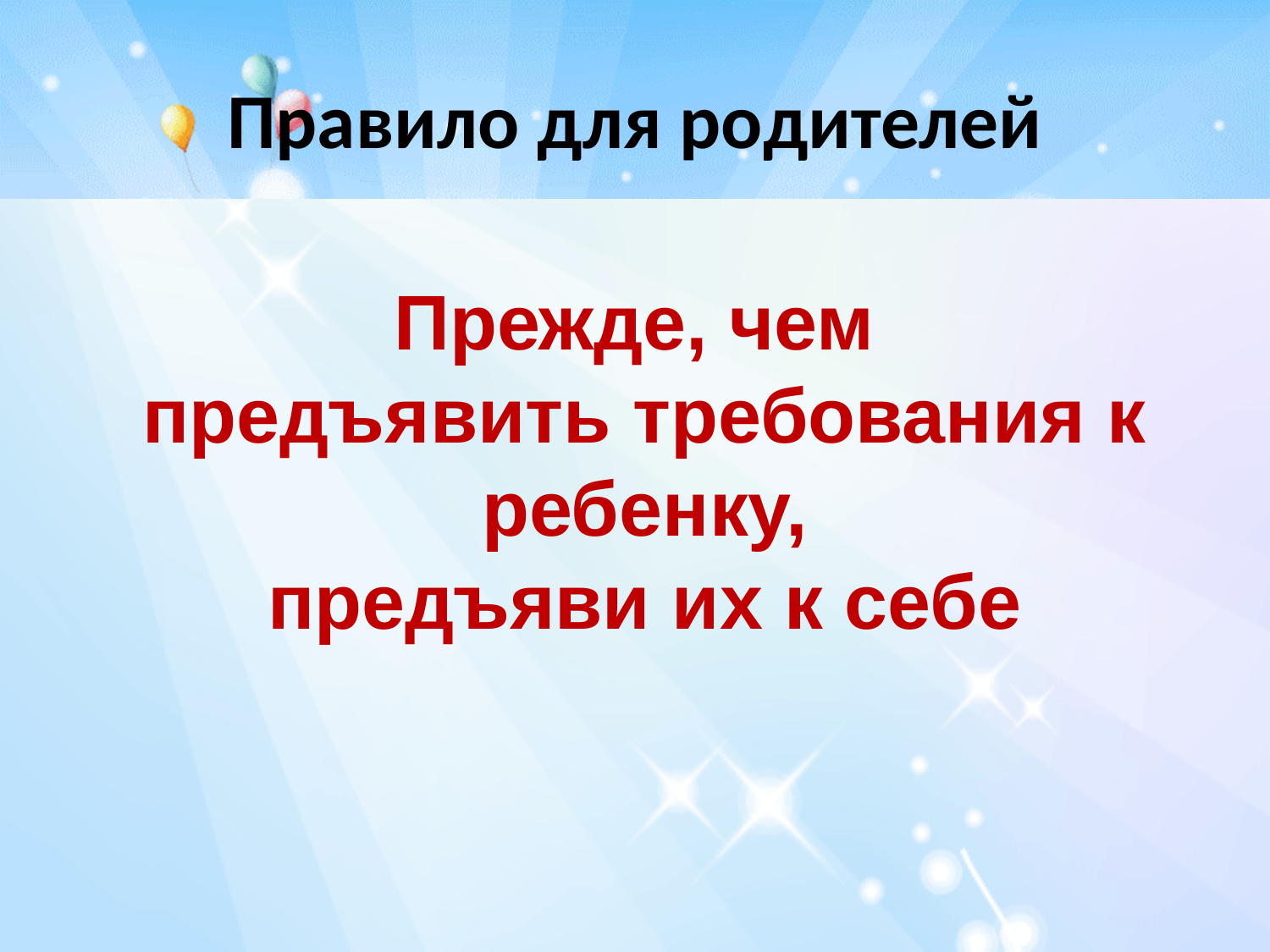

# Правило для родителей
Прежде, чем
предъявить требования к ребенку,
предъяви их к себе